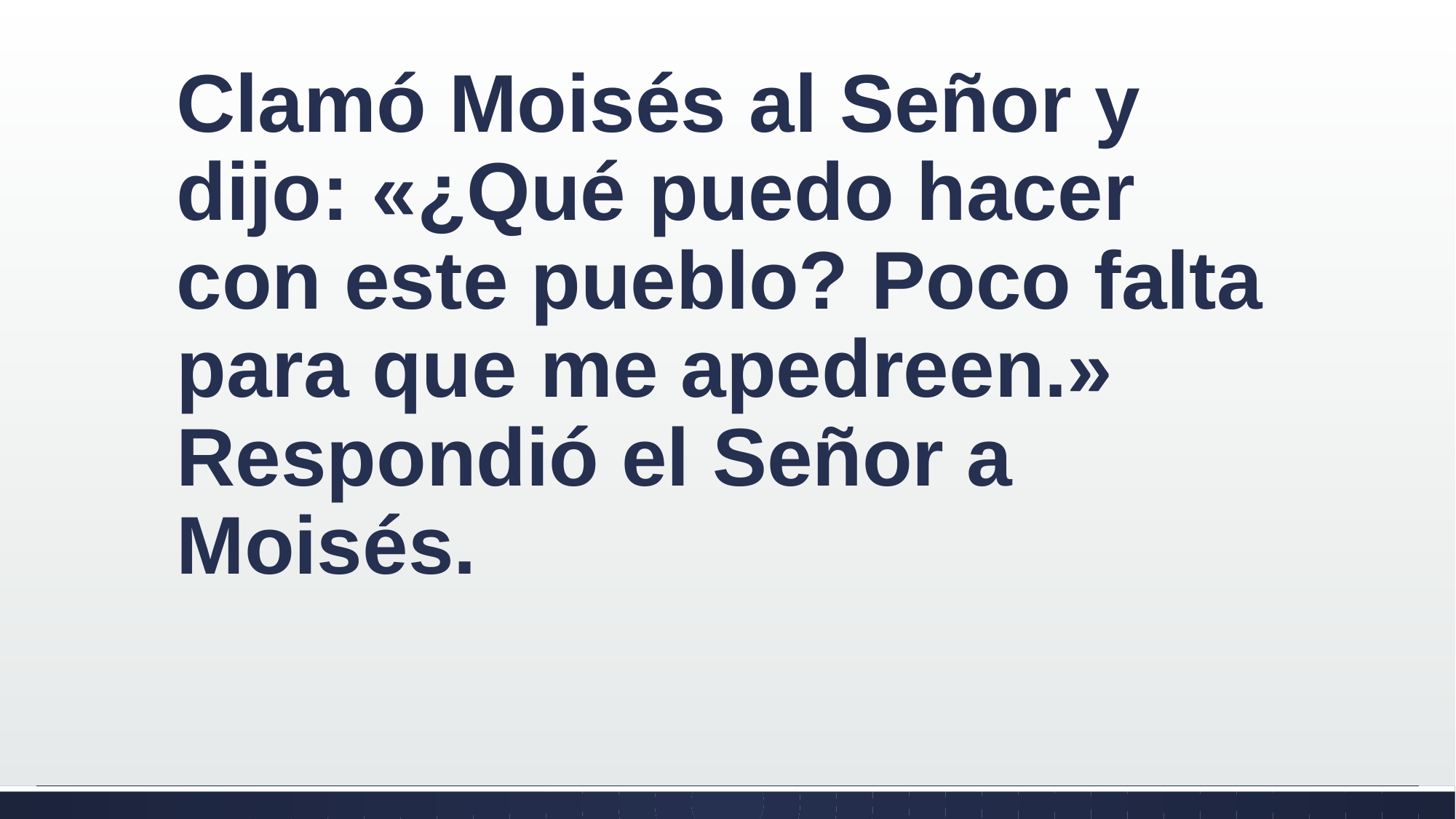

#
Clamó Moisés al Señor y dijo: «¿Qué puedo hacer con este pueblo? Poco falta para que me apedreen.» Respondió el Señor a Moisés.